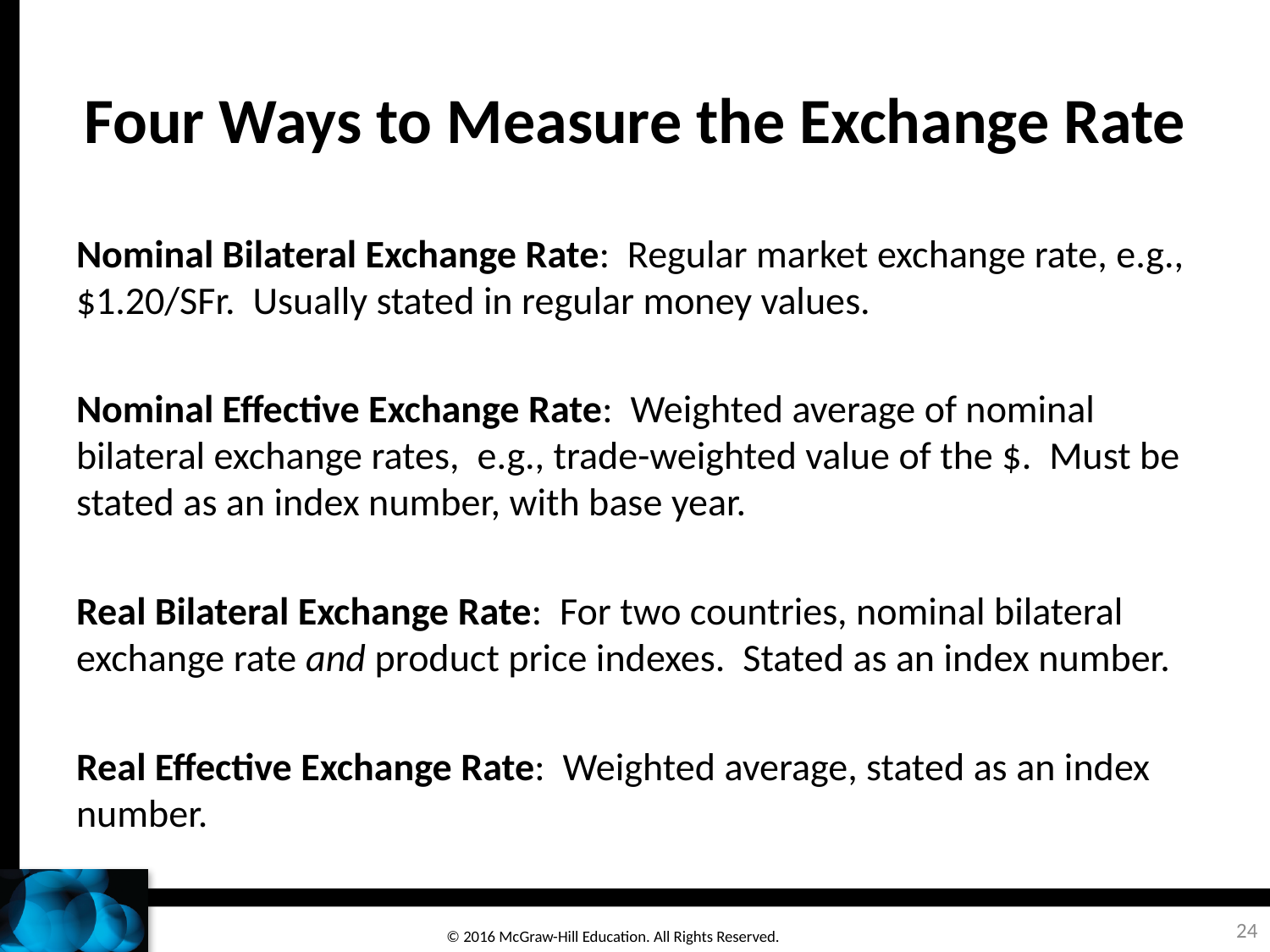

# Four Ways to Measure the Exchange Rate
Nominal Bilateral Exchange Rate:  Regular market exchange rate, e.g., $1.20/SFr.  Usually stated in regular money values.

Nominal Effective Exchange Rate:  Weighted average of nominal bilateral exchange rates,  e.g., trade-weighted value of the $.  Must be stated as an index number, with base year.

Real Bilateral Exchange Rate:  For two countries, nominal bilateral exchange rate and product price indexes.  Stated as an index number.

Real Effective Exchange Rate:  Weighted average, stated as an index number.

24
© 2016 McGraw-Hill Education. All Rights Reserved.